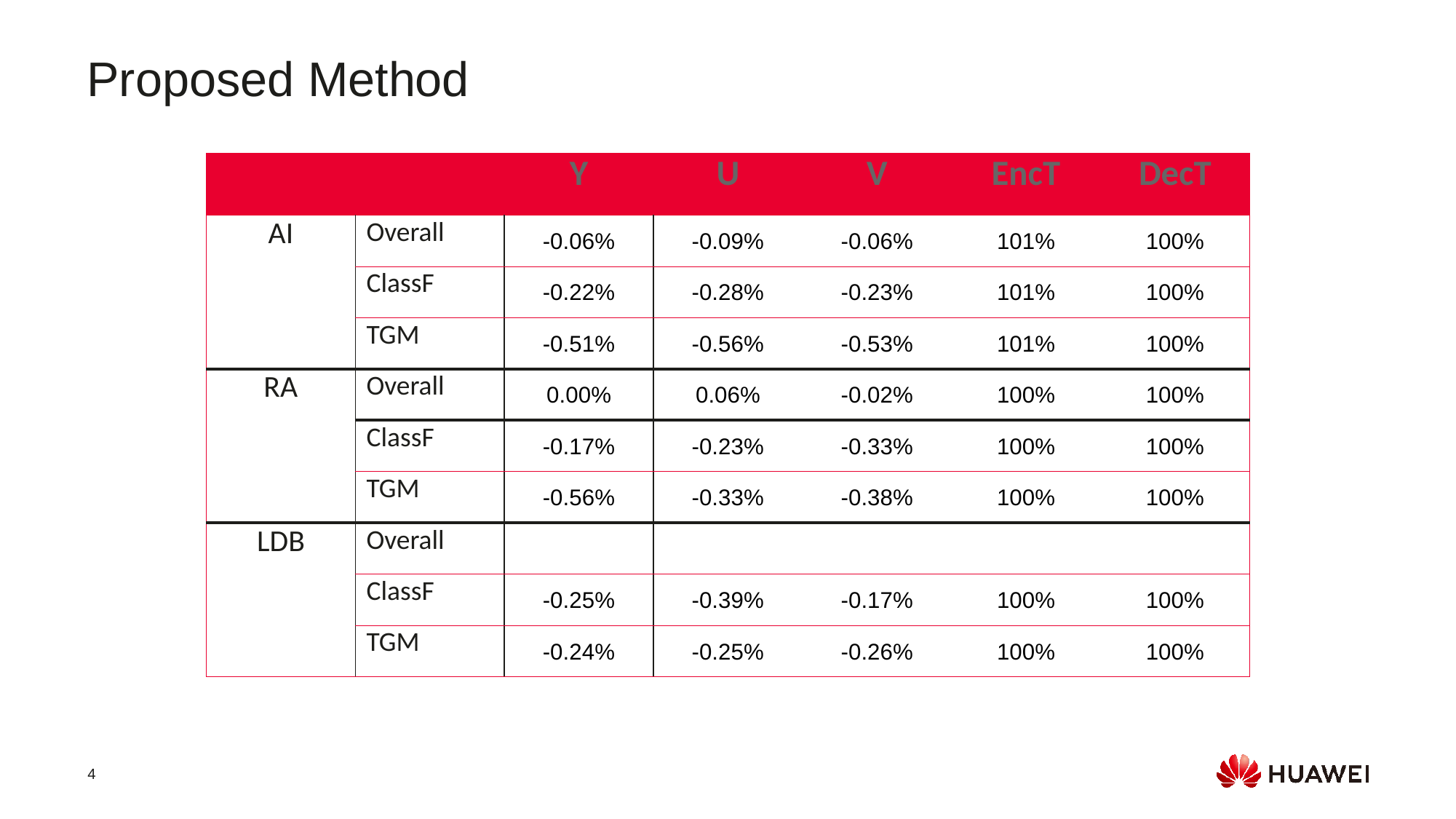

Proposed Method

|  |  | Y | U | V | EncT | DecT |
| --- | --- | --- | --- | --- | --- | --- |
| AI | Overall | -0.06% | -0.09% | -0.06% | 101% | 100% |
|  | ClassF | -0.22% | -0.28% | -0.23% | 101% | 100% |
|  | TGM | -0.51% | -0.56% | -0.53% | 101% | 100% |
| RA | Overall | 0.00% | 0.06% | -0.02% | 100% | 100% |
|  | ClassF | -0.17% | -0.23% | -0.33% | 100% | 100% |
|  | TGM | -0.56% | -0.33% | -0.38% | 100% | 100% |
| LDB | Overall |  |  |  |  |  |
|  | ClassF | -0.25% | -0.39% | -0.17% | 100% | 100% |
|  | TGM | -0.24% | -0.25% | -0.26% | 100% | 100% |